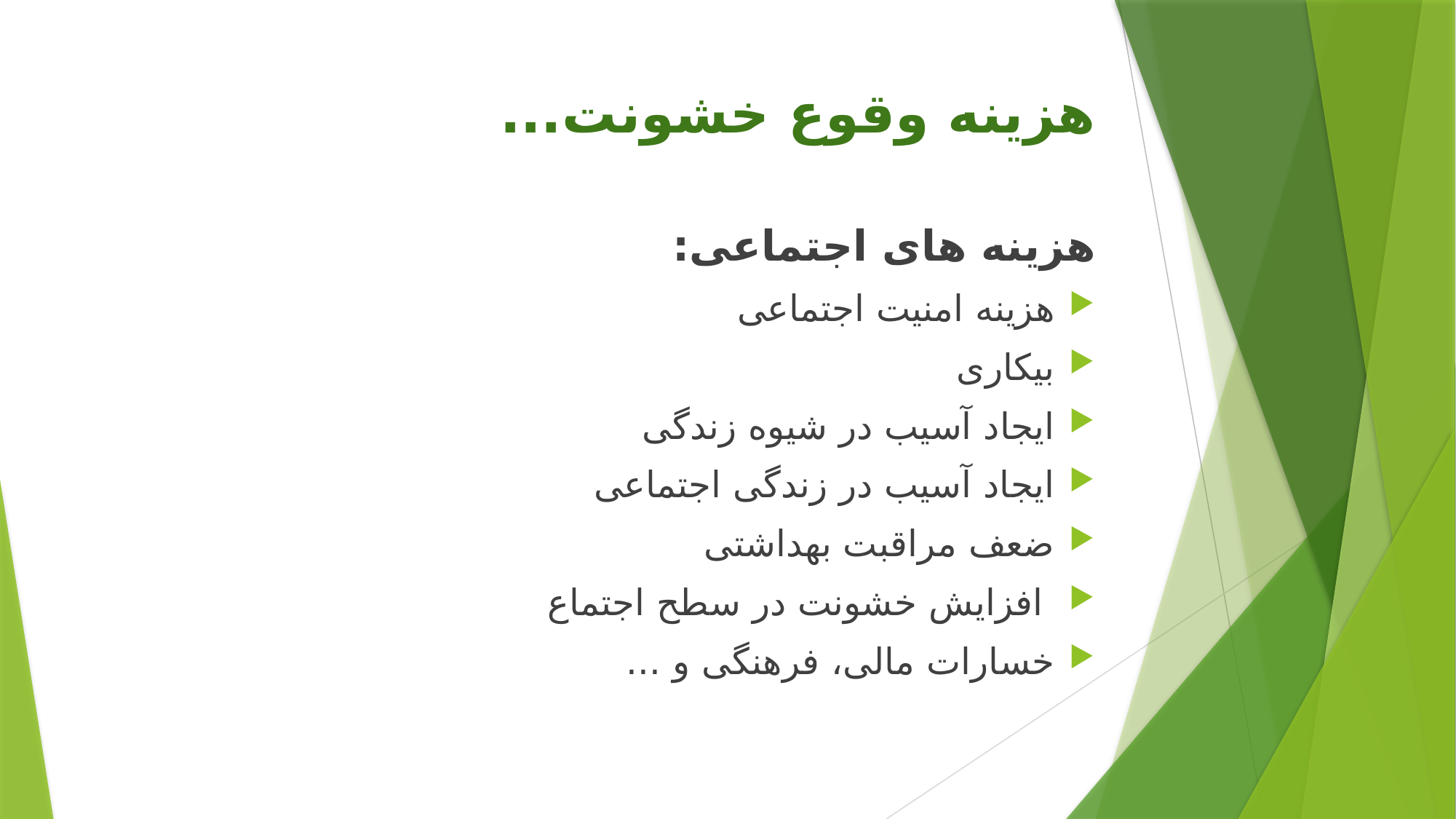

# هزینه وقوع خشونت...
هزینه های اجتماعی:
هزینه امنیت اجتماعی
بیکاری
ایجاد آسیب در شیوه زندگی
ایجاد آسیب در زندگی اجتماعی
ضعف مراقبت بهداشتی
 افزایش خشونت در سطح اجتماع
خسارات مالی، فرهنگی و ...